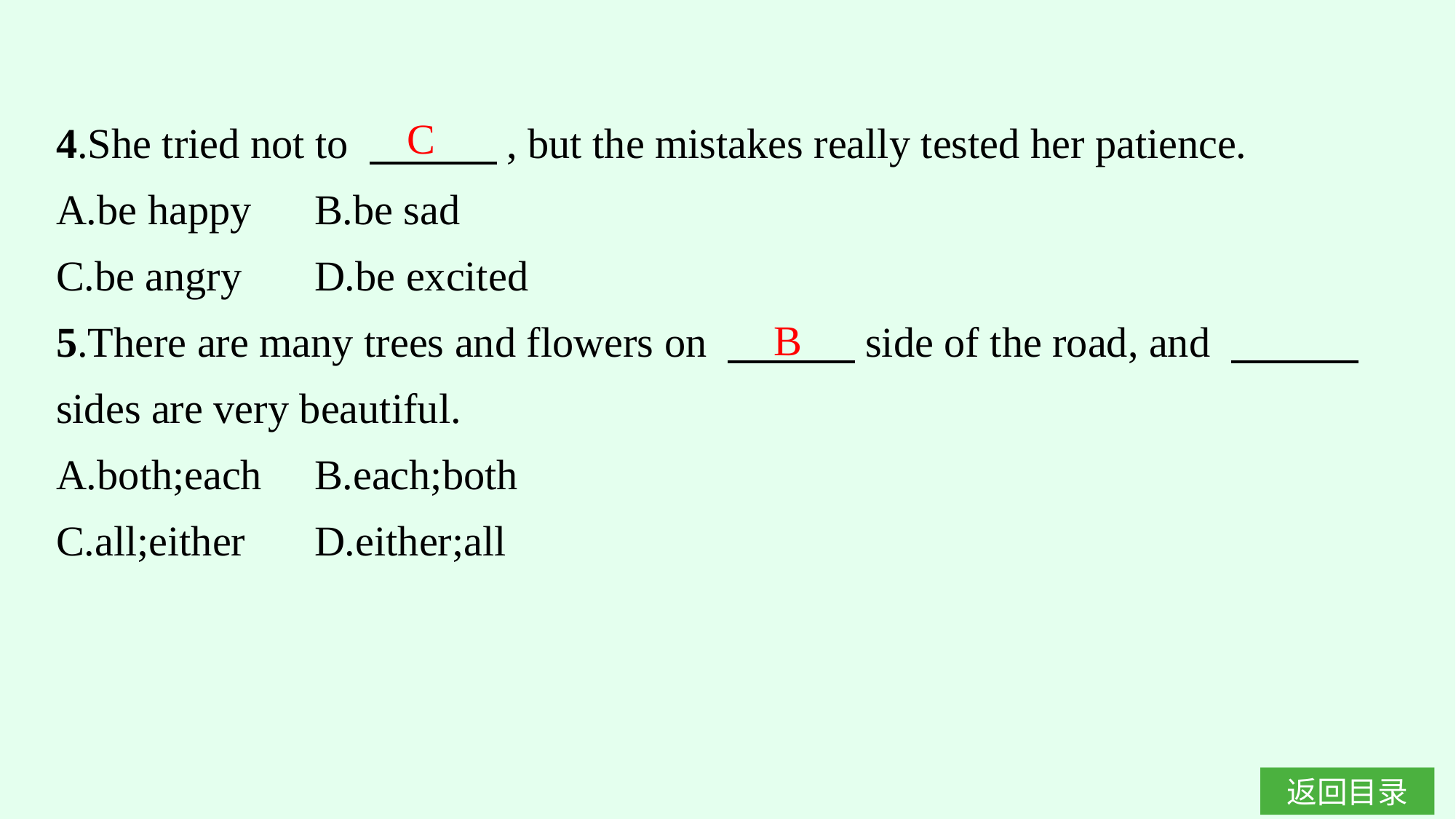

4.She tried not to 　　　, but the mistakes really tested her patience.
A.be happy	B.be sad
C.be angry	D.be excited
5.There are many trees and flowers on 　　　side of the road, and 　　　sides are very beautiful.
A.both;each	B.each;both
C.all;either	D.either;all
C
B